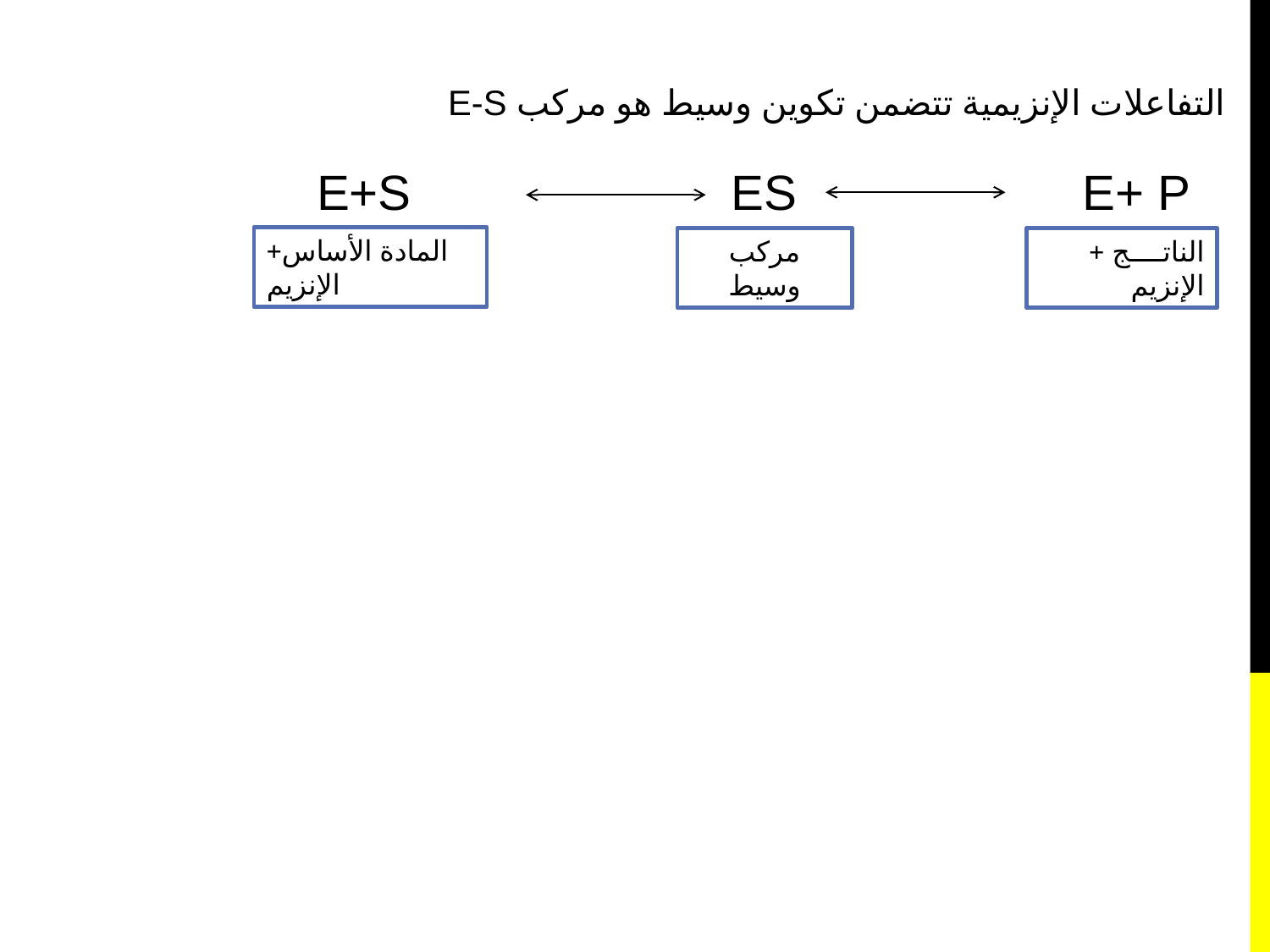

E-S التفاعلات الإنزيمية تتضمن تكوين وسيط هو مركب

              E+S                                    ES                               E+ P
المادة الأساس+ الإنزيم
مركب وسيط
الناتــــج + الإنزيم